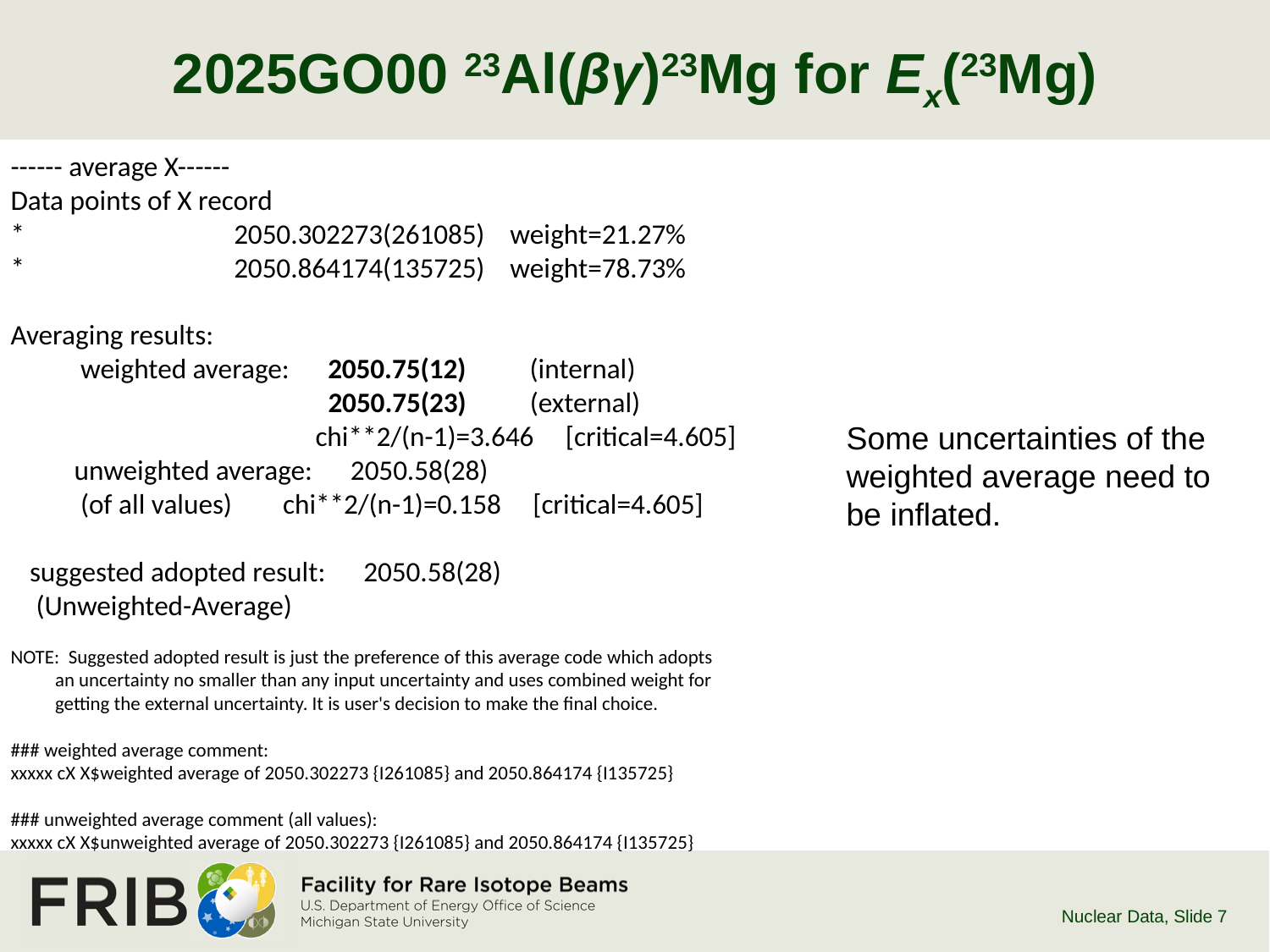

# 2025GO00 23Al(βγ)23Mg for Ex(23Mg)
------ average X------
Data points of X record
*                                 2050.302273(261085)    weight=21.27%
*                                 2050.864174(135725)    weight=78.73%

Averaging results:
           weighted average:      2050.75(12)          (internal)
                                                  2050.75(23)          (external)
                                                chi**2/(n-1)=3.646     [critical=4.605]
          unweighted average:      2050.58(28)
           (of all values)        chi**2/(n-1)=0.158     [critical=4.605]

   suggested adopted result:      2050.58(28)
    (Unweighted-Average)

NOTE:  Suggested adopted result is just the preference of this average code which adopts
          an uncertainty no smaller than any input uncertainty and uses combined weight for
          getting the external uncertainty. It is user's decision to make the final choice.

### weighted average comment:
xxxxx cX X$weighted average of 2050.302273 {I261085} and 2050.864174 {I135725}

### unweighted average comment (all values):
xxxxx cX X$unweighted average of 2050.302273 {I261085} and 2050.864174 {I135725}
Some uncertainties of the weighted average need to be inflated.
Nuclear Data
, Slide 7